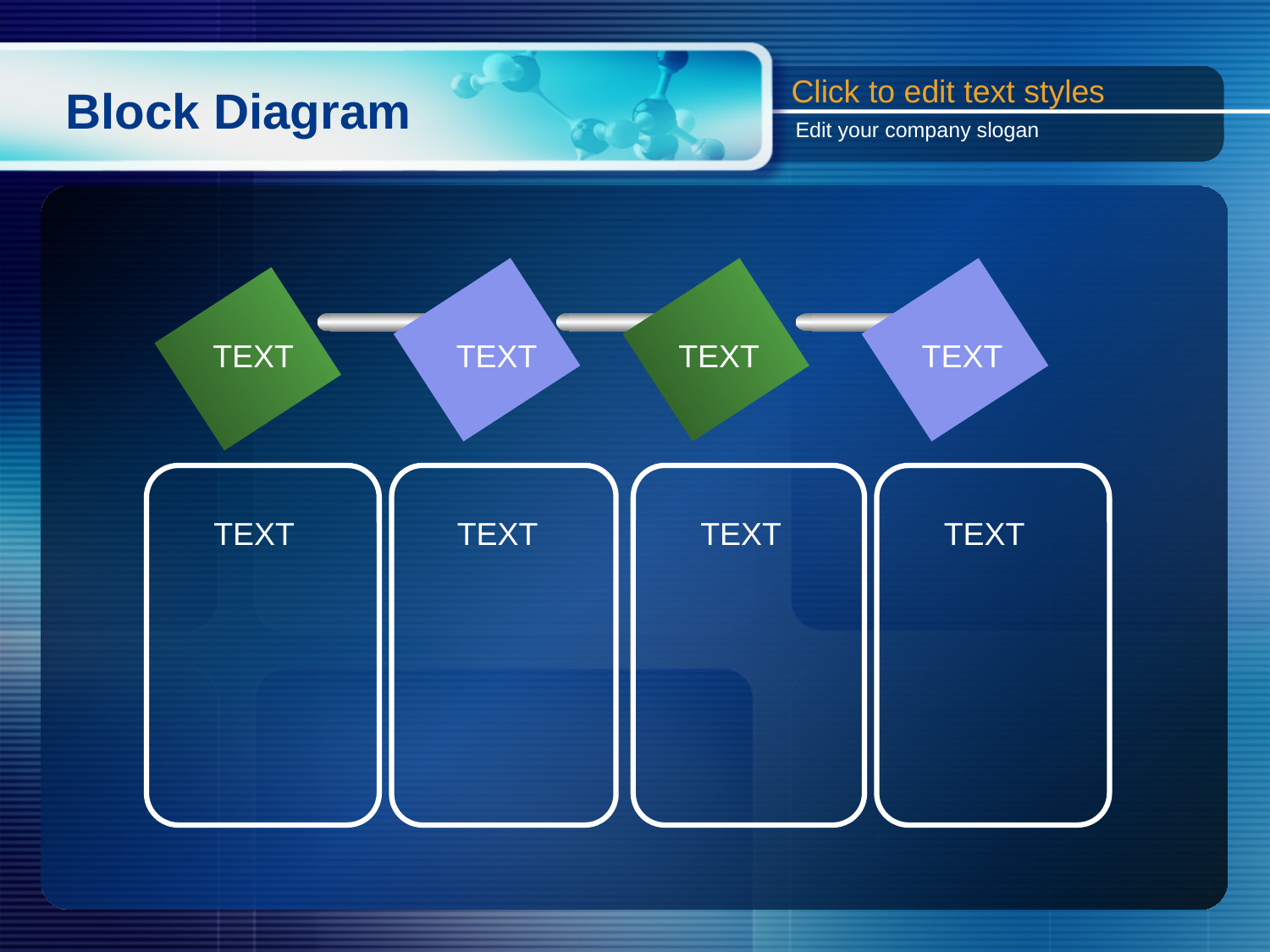

Click to edit text styles
# Block Diagram
Edit your company slogan

TEXT
TEXT
TEXT
TEXT

TEXT
TEXT
TEXT
TEXT